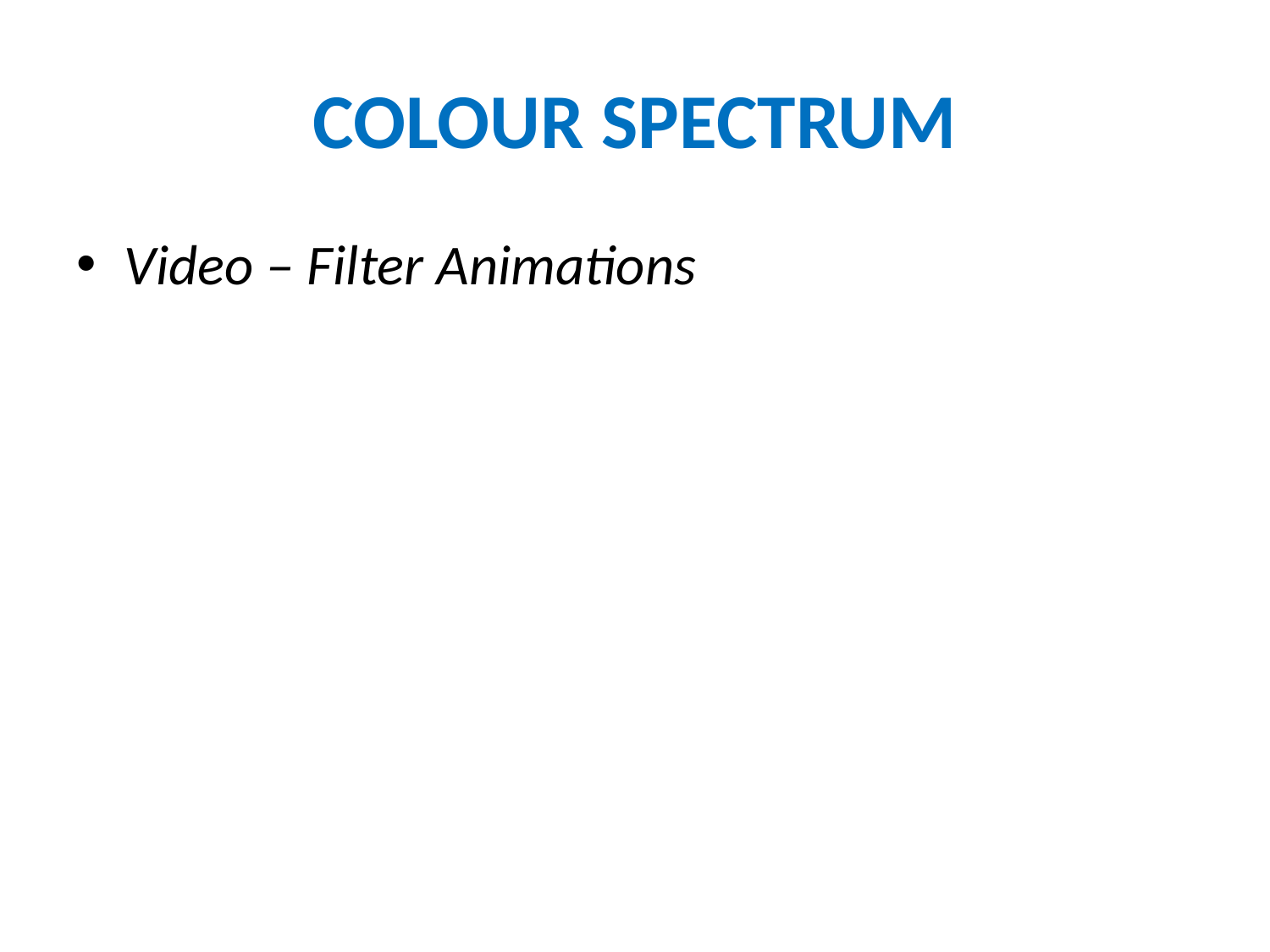

# COLOUR SPECTRUM
Video – Filter Animations